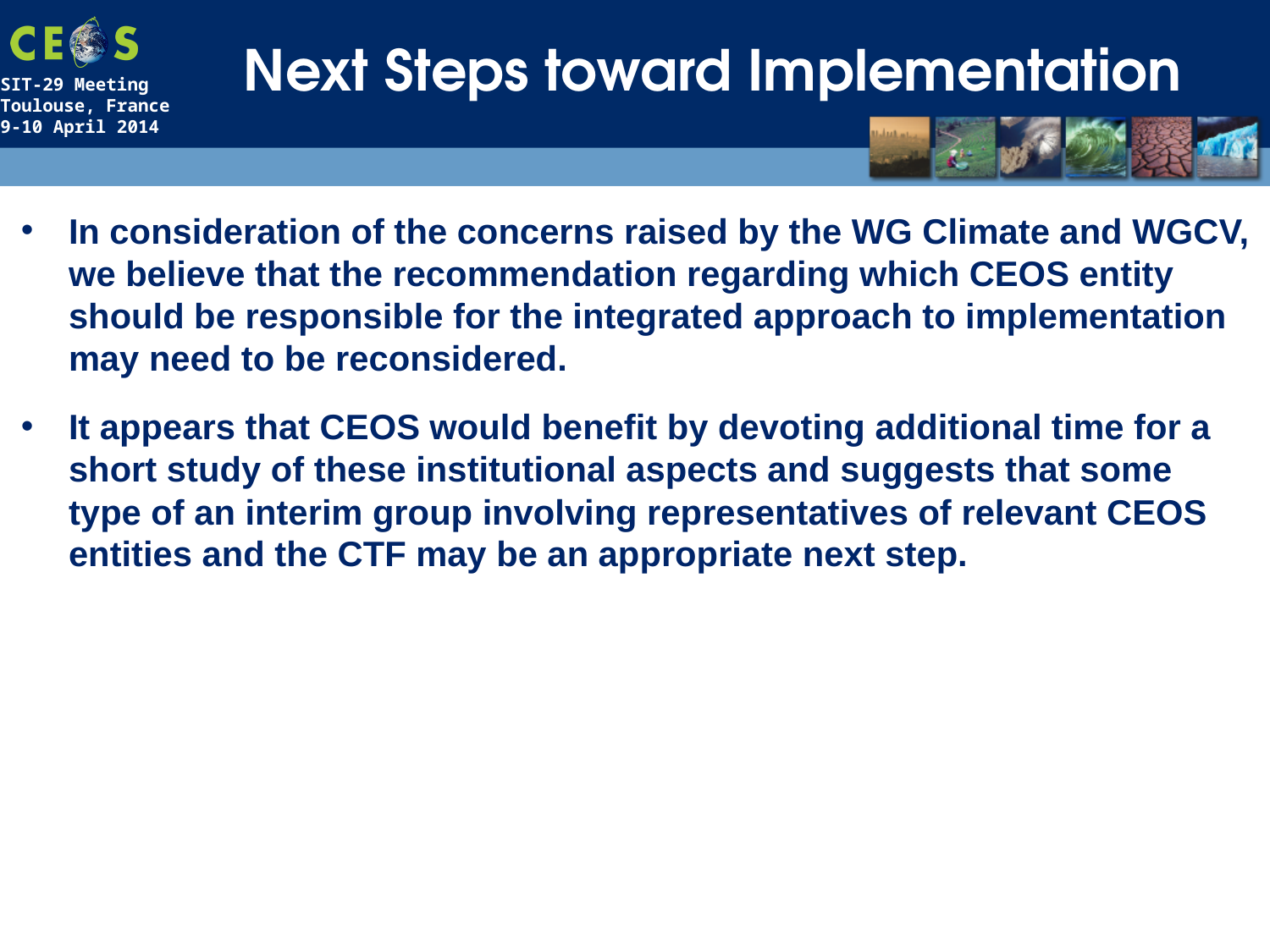

# Next Steps toward Implementation
In consideration of the concerns raised by the WG Climate and WGCV, we believe that the recommendation regarding which CEOS entity should be responsible for the integrated approach to implementation may need to be reconsidered.

It appears that CEOS would benefit by devoting additional time for a short study of these institutional aspects and suggests that some type of an interim group involving representatives of relevant CEOS entities and the CTF may be an appropriate next step.